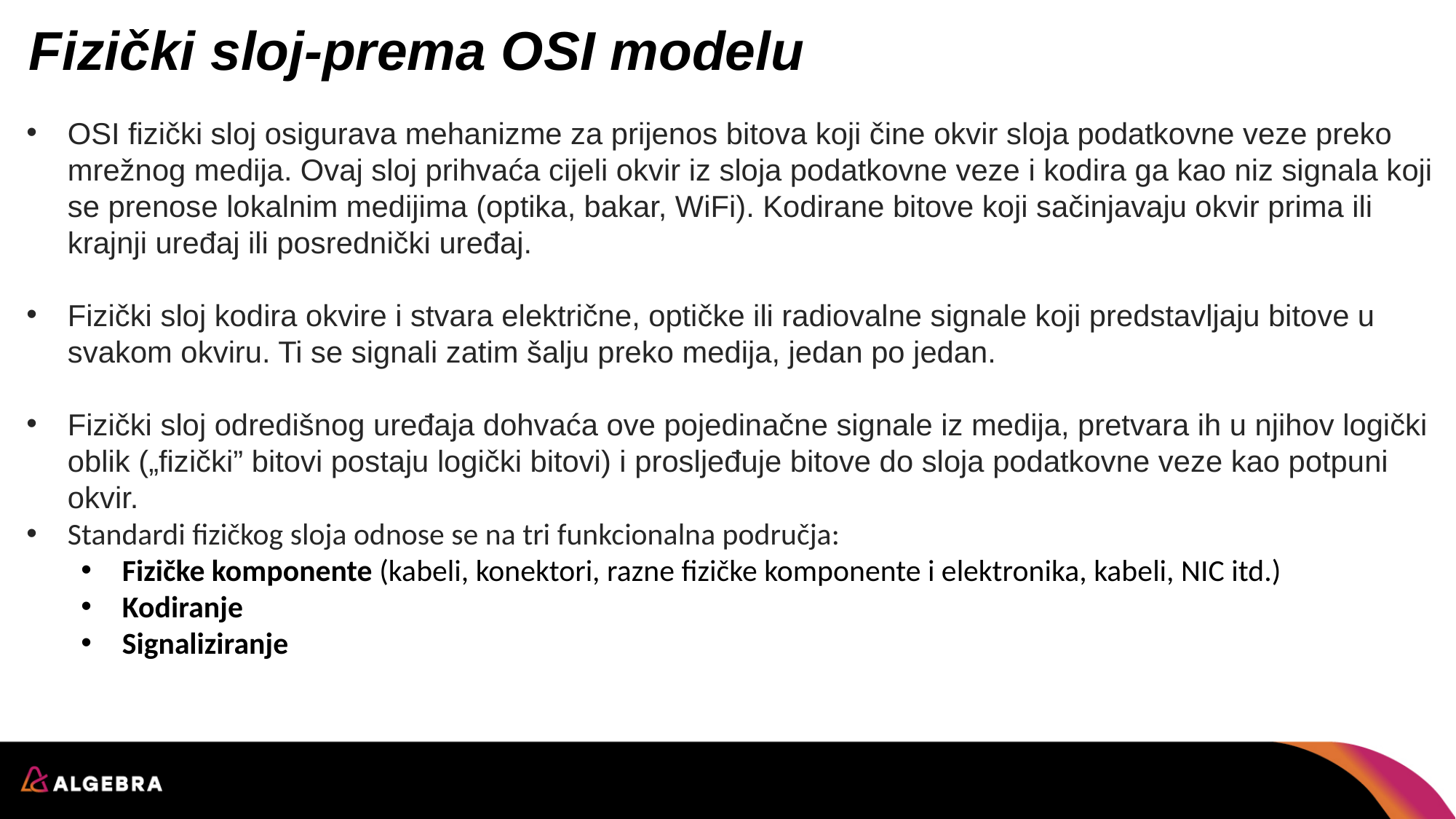

# Fizički sloj-prema OSI modelu
OSI fizički sloj osigurava mehanizme za prijenos bitova koji čine okvir sloja podatkovne veze preko mrežnog medija. Ovaj sloj prihvaća cijeli okvir iz sloja podatkovne veze i kodira ga kao niz signala koji se prenose lokalnim medijima (optika, bakar, WiFi). Kodirane bitove koji sačinjavaju okvir prima ili krajnji uređaj ili posrednički uređaj.

Fizički sloj kodira okvire i stvara električne, optičke ili radiovalne signale koji predstavljaju bitove u svakom okviru. Ti se signali zatim šalju preko medija, jedan po jedan.

Fizički sloj odredišnog uređaja dohvaća ove pojedinačne signale iz medija, pretvara ih u njihov logički oblik („fizički” bitovi postaju logički bitovi) i prosljeđuje bitove do sloja podatkovne veze kao potpuni okvir.
Standardi fizičkog sloja odnose se na tri funkcionalna područja:
Fizičke komponente (kabeli, konektori, razne fizičke komponente i elektronika, kabeli, NIC itd.)
Kodiranje
Signaliziranje